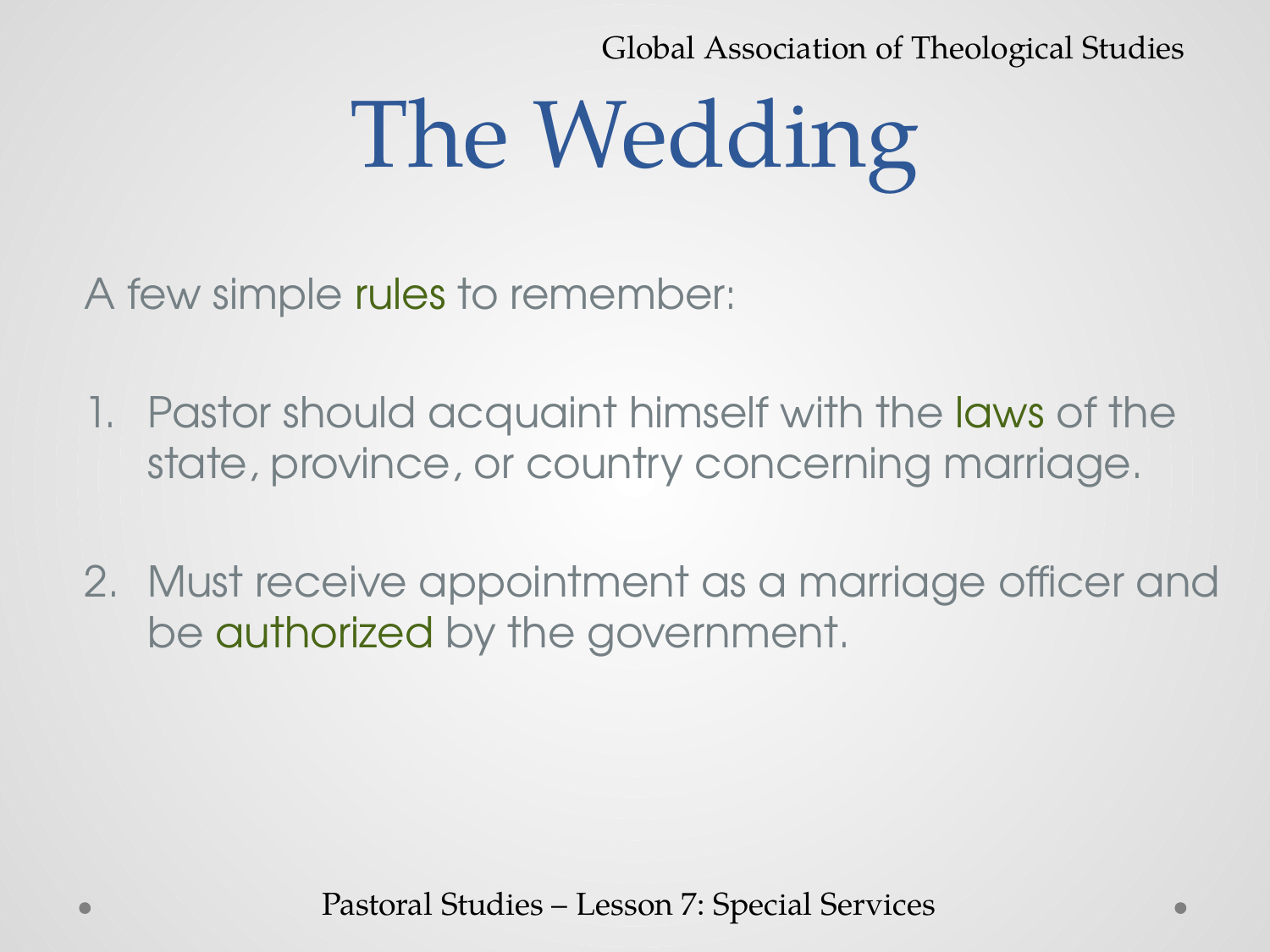

Global Association of Theological Studies
# The Wedding
A few simple rules to remember:

Pastor should acquaint himself with the laws of the state, province, or country concerning marriage.

Must receive appointment as a marriage officer and be authorized by the government.

Pastoral Studies – Lesson 7: Special Services